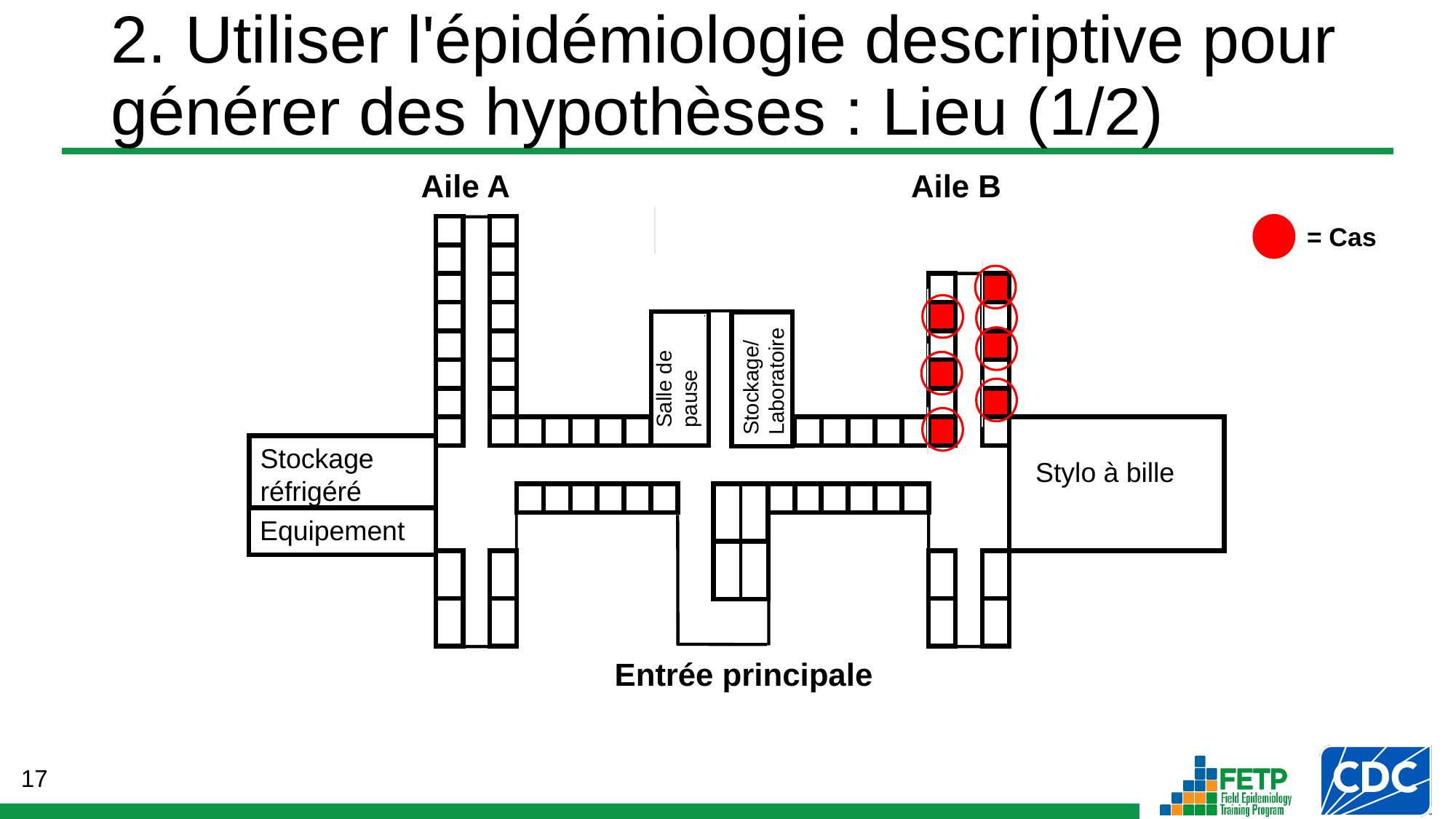

# 2. Utiliser l'épidémiologie descriptive pour générer des hypothèses : Lieu (1/2)
Aile A
Aile B

= Cas

Salle de pause

Stockage/ Laboratoire

  Stylo à bille
Stockage réfrigéré

Equipement

Entrée principale